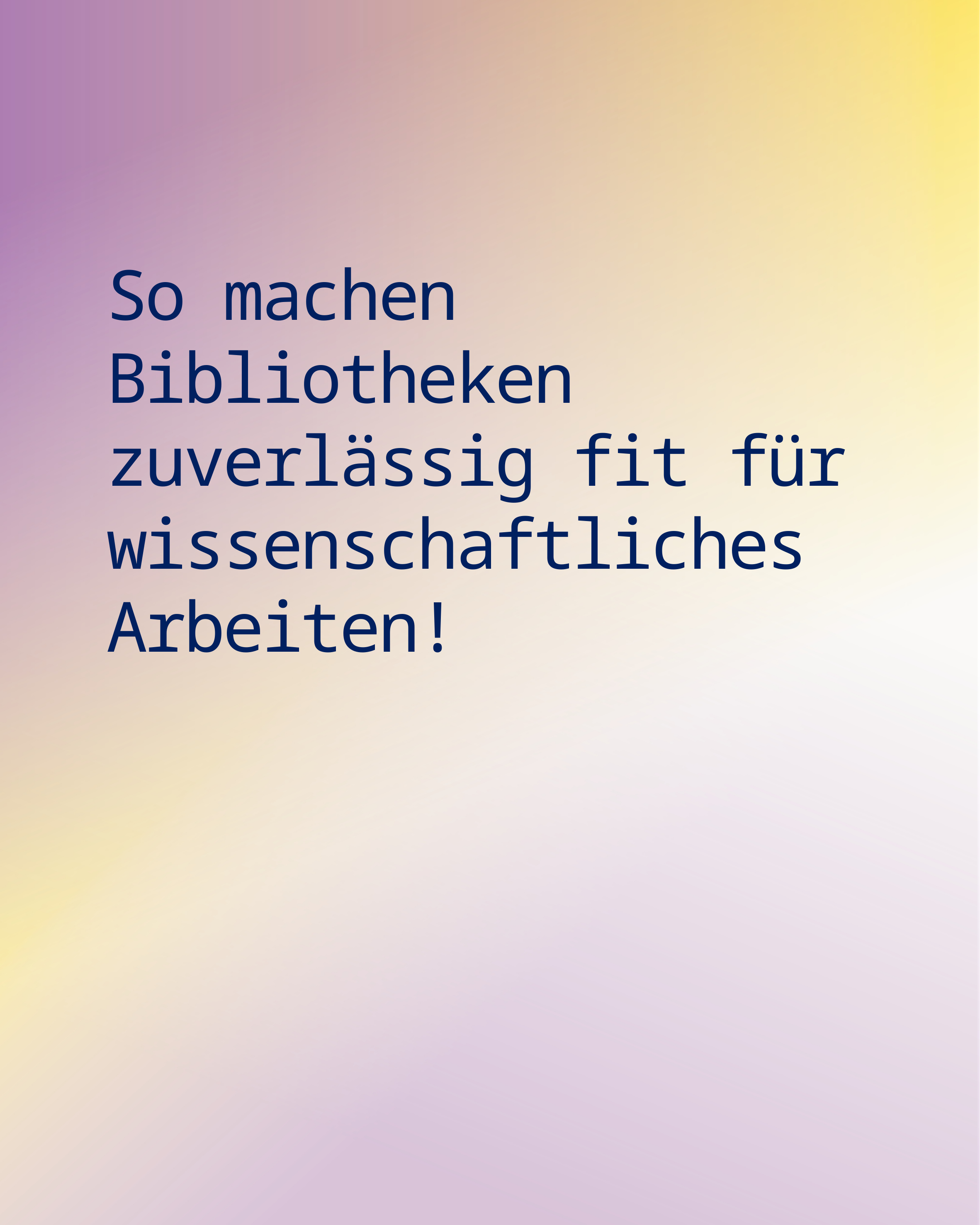

So machen Bibliotheken zuverlässig fit für wissenschaftliches Arbeiten!